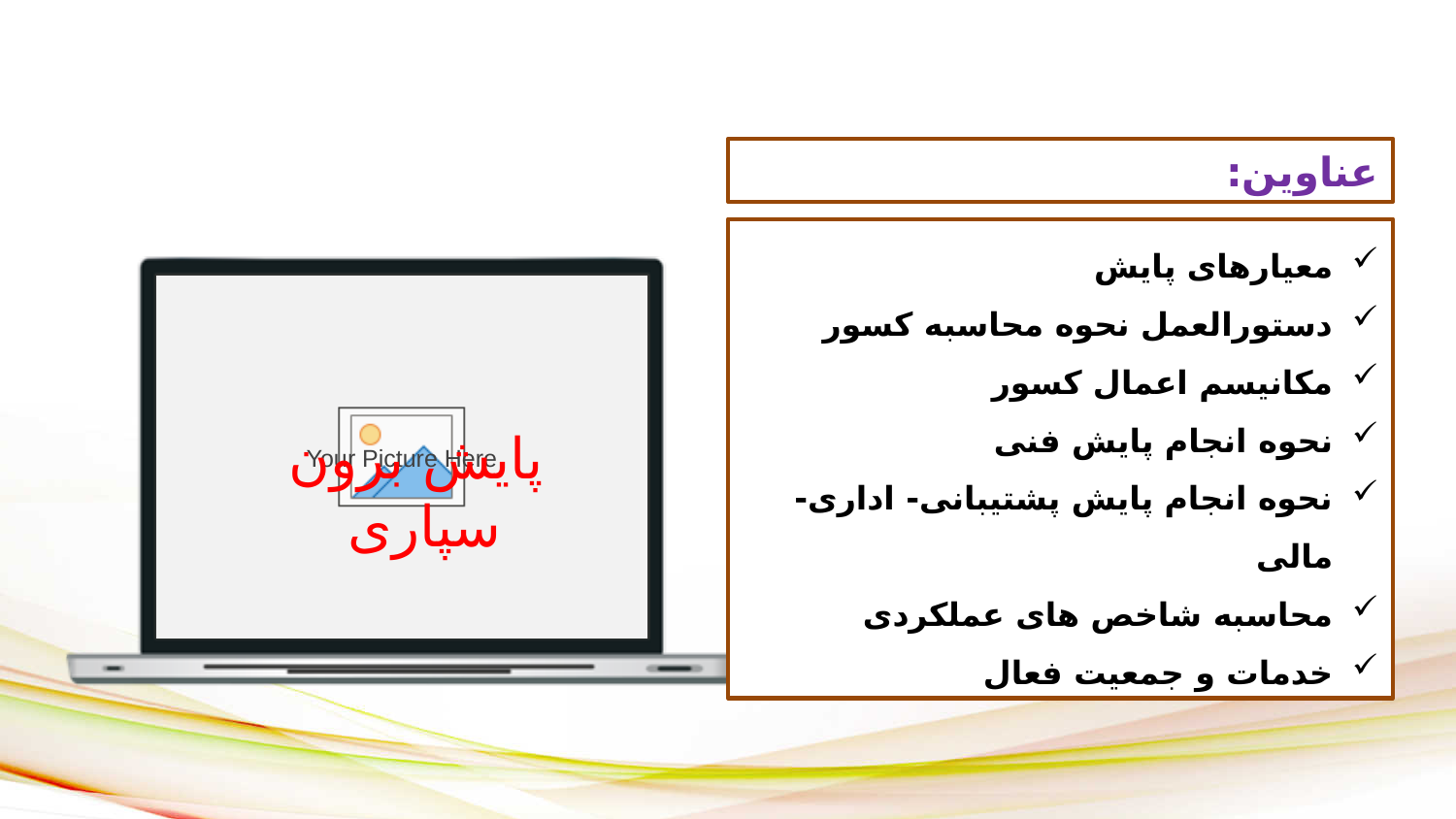

عناوین:
معیارهای پایش
دستورالعمل نحوه محاسبه کسور
مکانیسم اعمال کسور
نحوه انجام پایش فنی
نحوه انجام پایش پشتیبانی- اداری- مالی
محاسبه شاخص های عملکردی
خدمات و جمعیت فعال

پایش برون سپاری